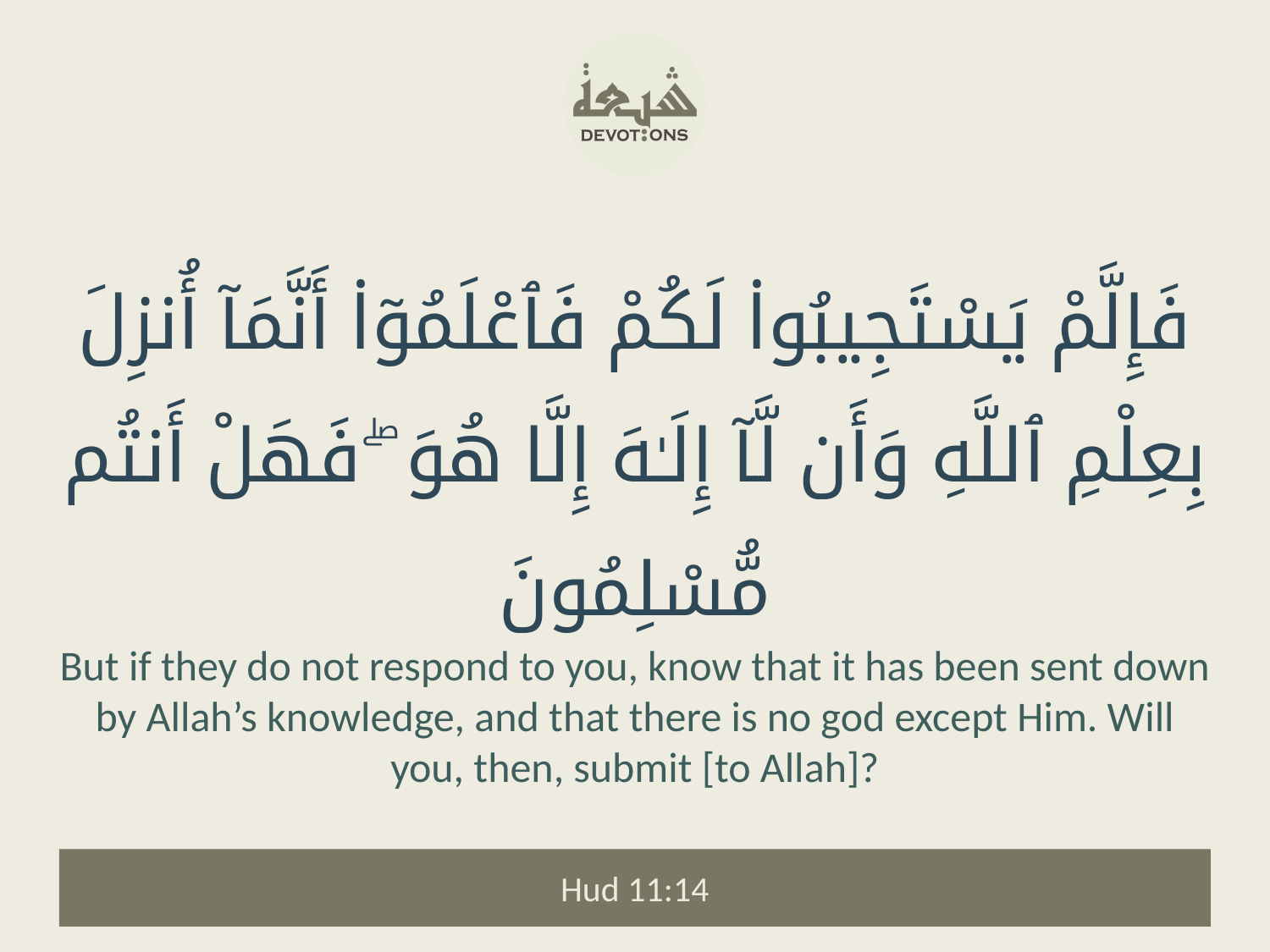

فَإِلَّمْ يَسْتَجِيبُوا۟ لَكُمْ فَٱعْلَمُوٓا۟ أَنَّمَآ أُنزِلَ بِعِلْمِ ٱللَّهِ وَأَن لَّآ إِلَـٰهَ إِلَّا هُوَ ۖ فَهَلْ أَنتُم مُّسْلِمُونَ
But if they do not respond to you, know that it has been sent down by Allah’s knowledge, and that there is no god except Him. Will you, then, submit [to Allah]?
Hud 11:14